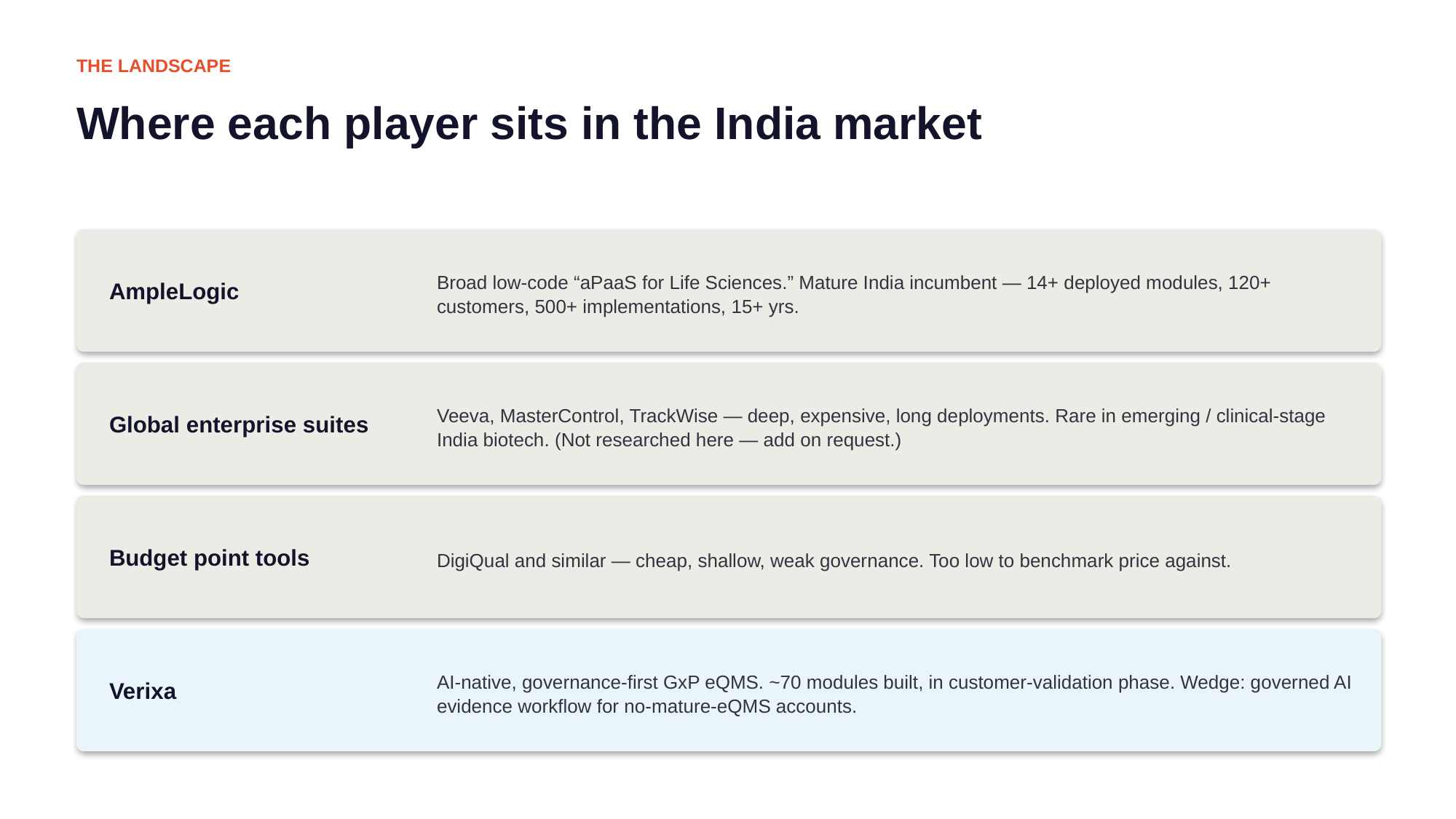

THE LANDSCAPE
Where each player sits in the India market

AmpleLogic
Broad low-code “aPaaS for Life Sciences.” Mature India incumbent — 14+ deployed modules, 120+ customers, 500+ implementations, 15+ yrs.

Global enterprise suites
Veeva, MasterControl, TrackWise — deep, expensive, long deployments. Rare in emerging / clinical-stage India biotech. (Not researched here — add on request.)

Budget point tools
DigiQual and similar — cheap, shallow, weak governance. Too low to benchmark price against.

Verixa
AI-native, governance-first GxP eQMS. ~70 modules built, in customer-validation phase. Wedge: governed AI evidence workflow for no-mature-eQMS accounts.